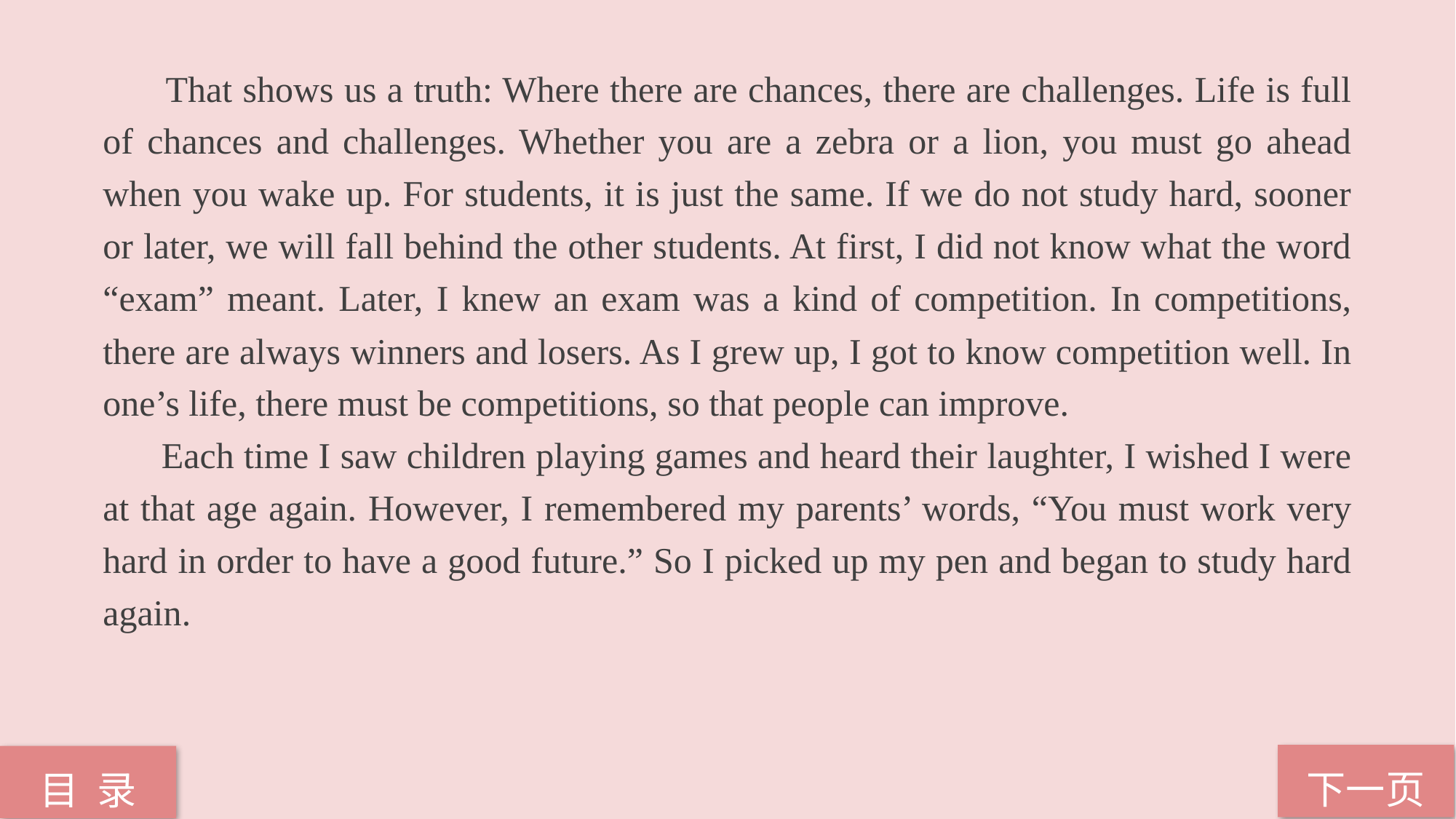

That shows us a truth: Where there are chances, there are challenges. Life is full of chances and challenges. Whether you are a zebra or a lion, you must go ahead when you wake up. For students, it is just the same. If we do not study hard, sooner or later, we will fall behind the other students. At first, I did not know what the word “exam” meant. Later, I knew an exam was a kind of competition. In competitions, there are always winners and losers. As I grew up, I got to know competition well. In one’s life, there must be competitions, so that people can improve.
      Each time I saw children playing games and heard their laughter, I wished I were at that age again. However, I remembered my parents’ words, “You must work very hard in order to have a good future.” So I picked up my pen and began to study hard again.